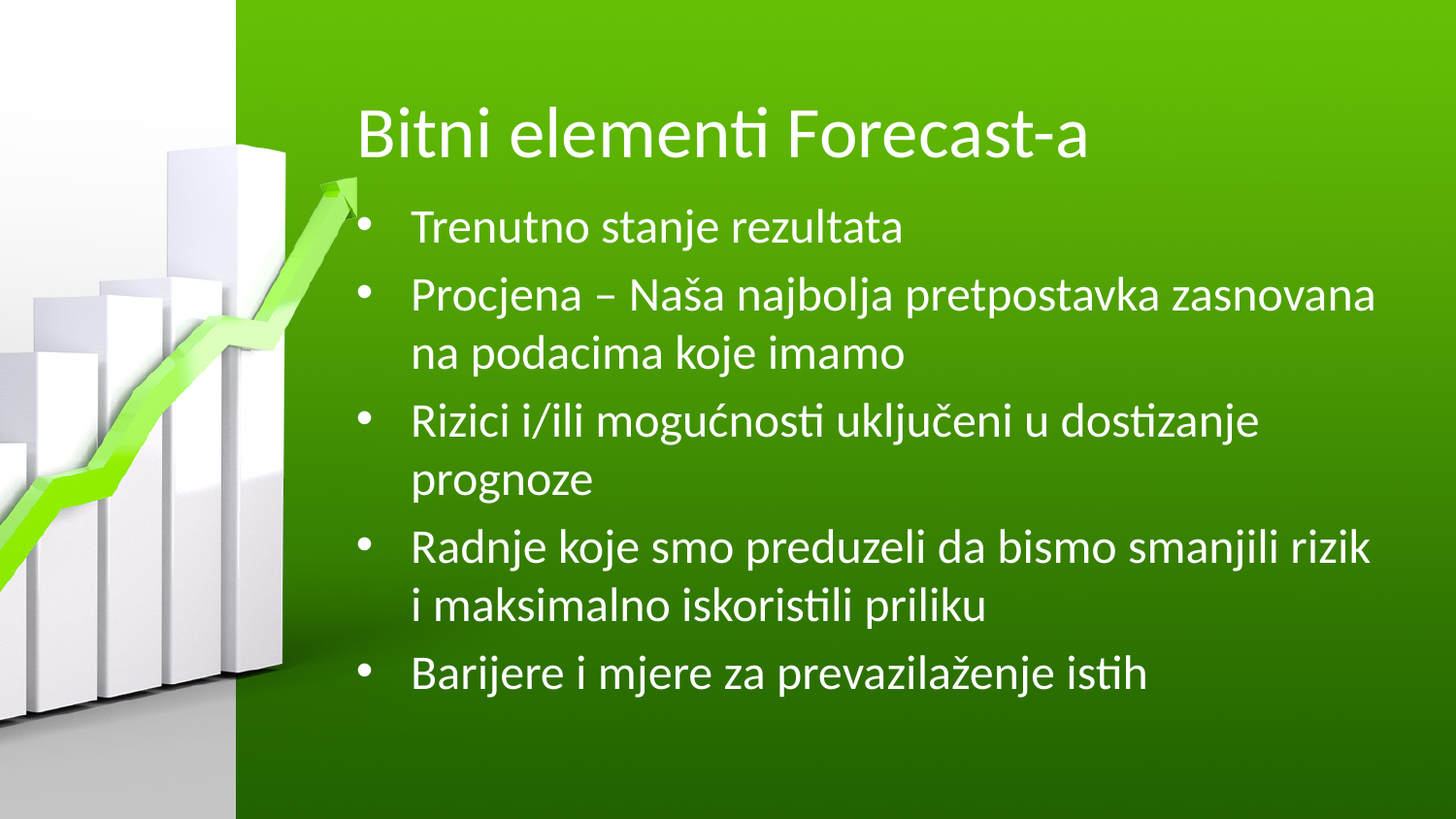

# Bitni elementi Forecast-a
Trenutno stanje rezultata
Procjena – Naša najbolja pretpostavka zasnovana na podacima koje imamo
Rizici i/ili mogućnosti uključeni u dostizanje prognoze
Radnje koje smo preduzeli da bismo smanjili rizik i maksimalno iskoristili priliku
Barijere i mjere za prevazilaženje istih